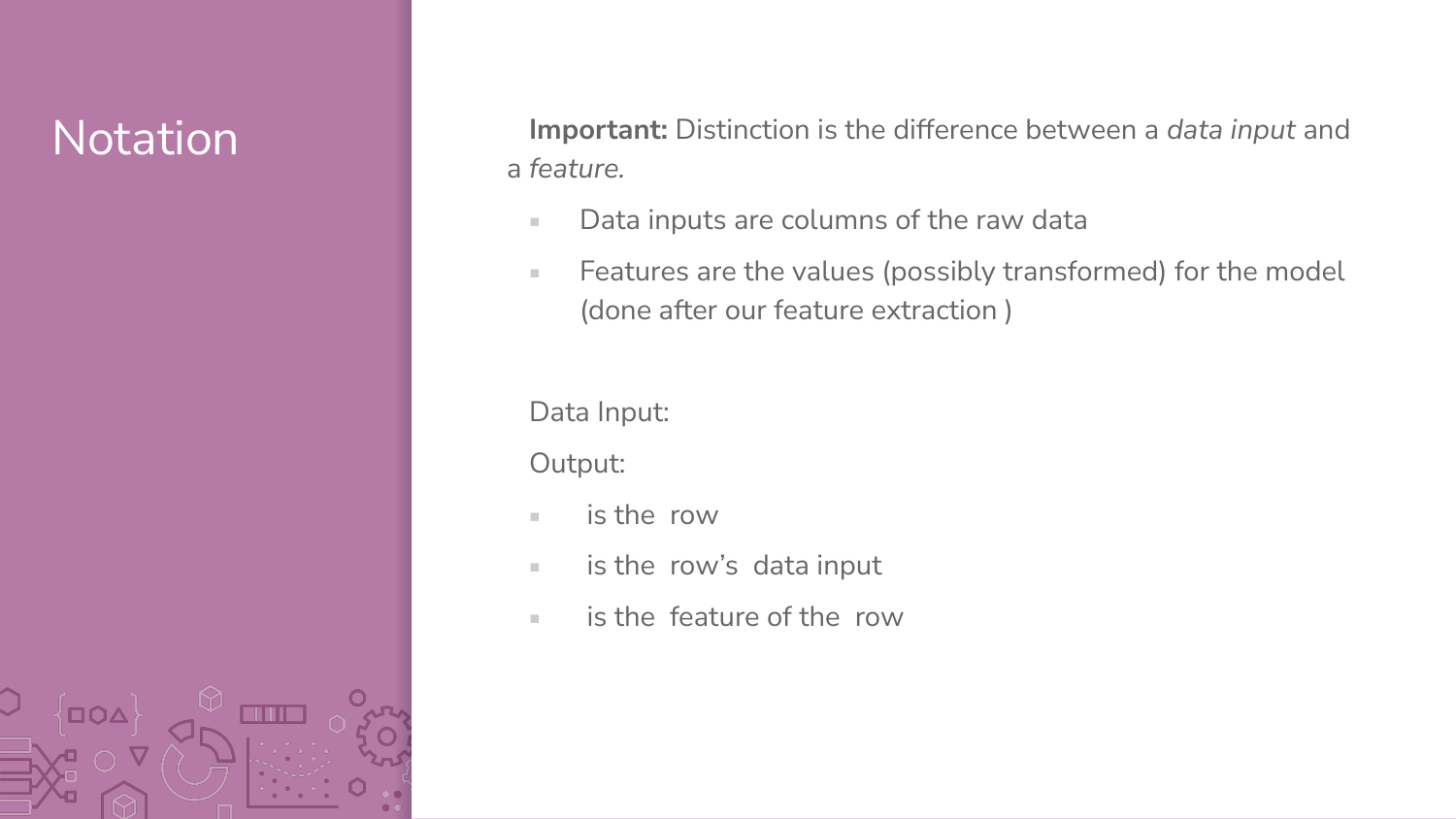

# Notation
Important: Distinction is the difference between a data input and a feature.
Data inputs are columns of the raw data
Features are the values (possibly transformed) for the model (done after our feature extraction )

Data Input:
Output:
 is the  row
 is the  row’s  data input
 is the  feature of the  row
47